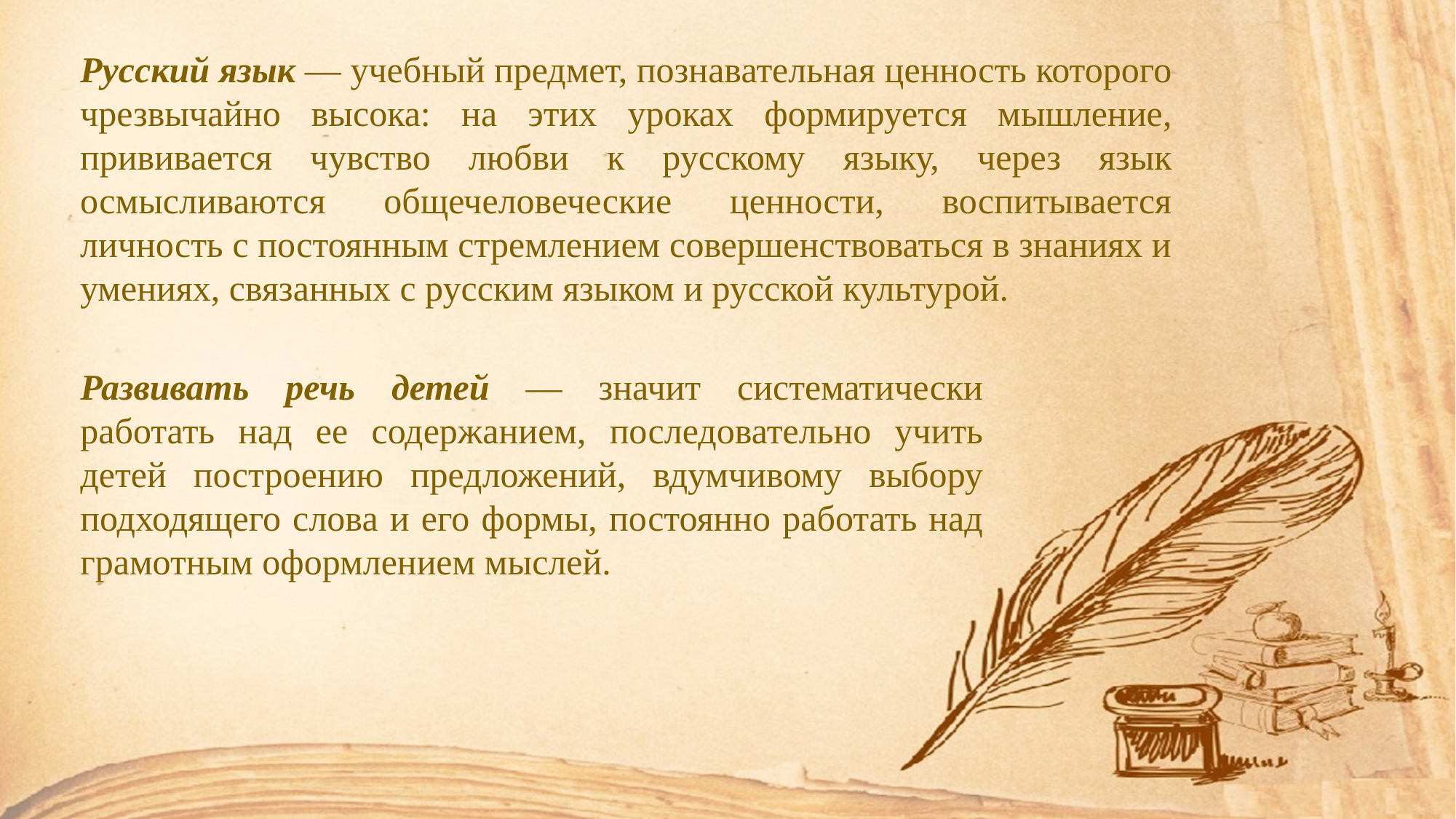

Русский язык — учебный предмет, познавательная ценность которого чрезвычайно высока: на этих уроках формируется мышление, прививается чувство любви к русскому языку, через язык осмысливаются общечеловеческие ценности, воспитывается личность с постоянным стремлением совершенствоваться в знаниях и умениях, связанных с русским языком и русской культурой.
Развивать речь детей — значит систематически работать над ее содержанием, последовательно учить детей построению предложений, вдумчивому выбору подходящего слова и его формы, постоянно работать над грамотным оформлением мыслей.